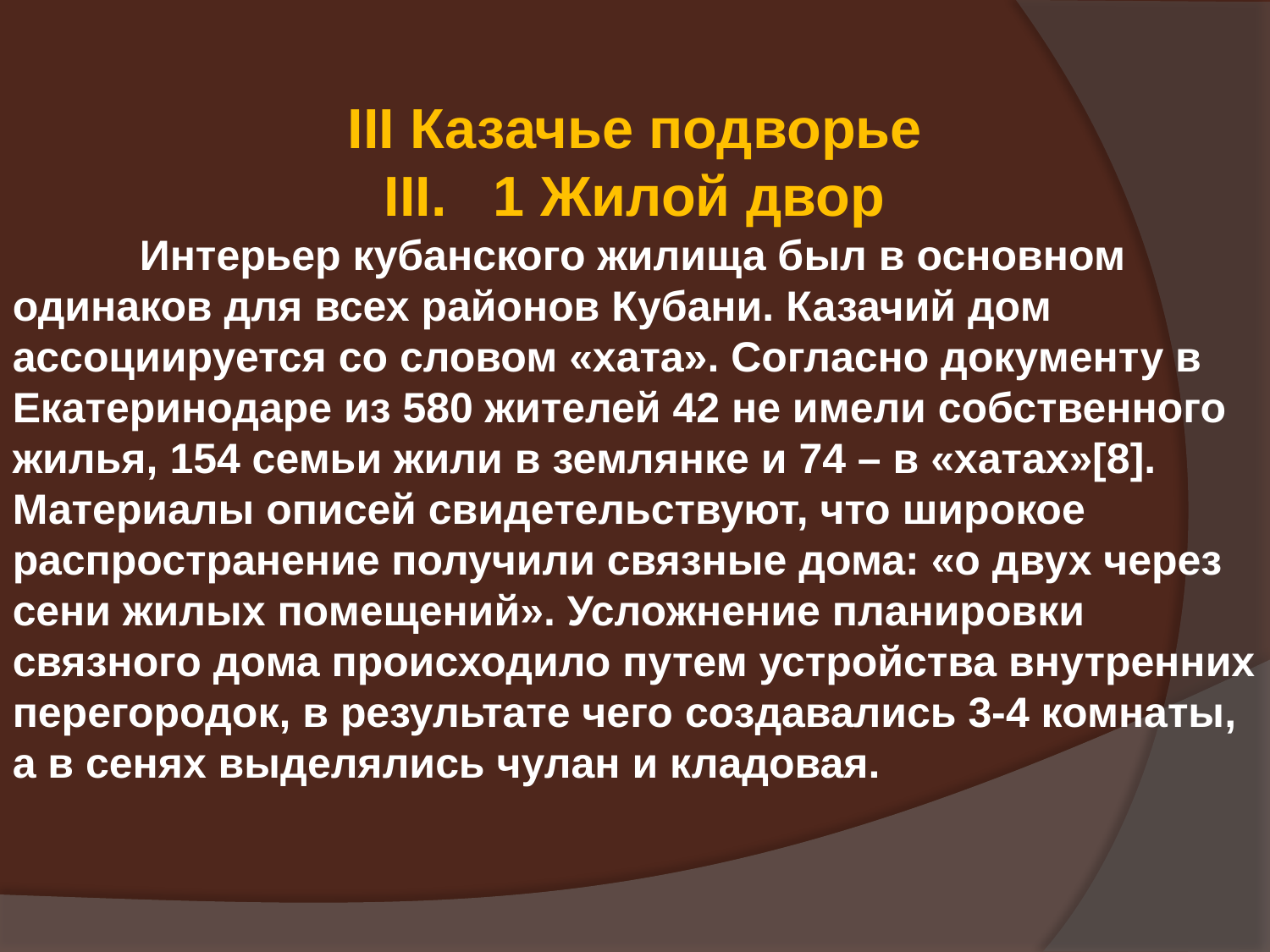

III Казачье подворье
III.   1 Жилой двор
  	Интерьер кубанского жилища был в основном одинаков для всех районов Кубани. Казачий дом ассоциируется со словом «хата». Согласно документу в Екатеринодаре из 580 жителей 42 не имели собственного жилья, 154 семьи жили в землянке и 74 – в «хатах»[8]. Материалы описей свидетельствуют, что широкое распространение получили связные дома: «о двух через сени жилых помещений». Усложнение планировки связного дома происходило путем устройства внутренних перегородок, в результате чего создавались 3-4 комнаты, а в сенях выделялись чулан и кладовая.